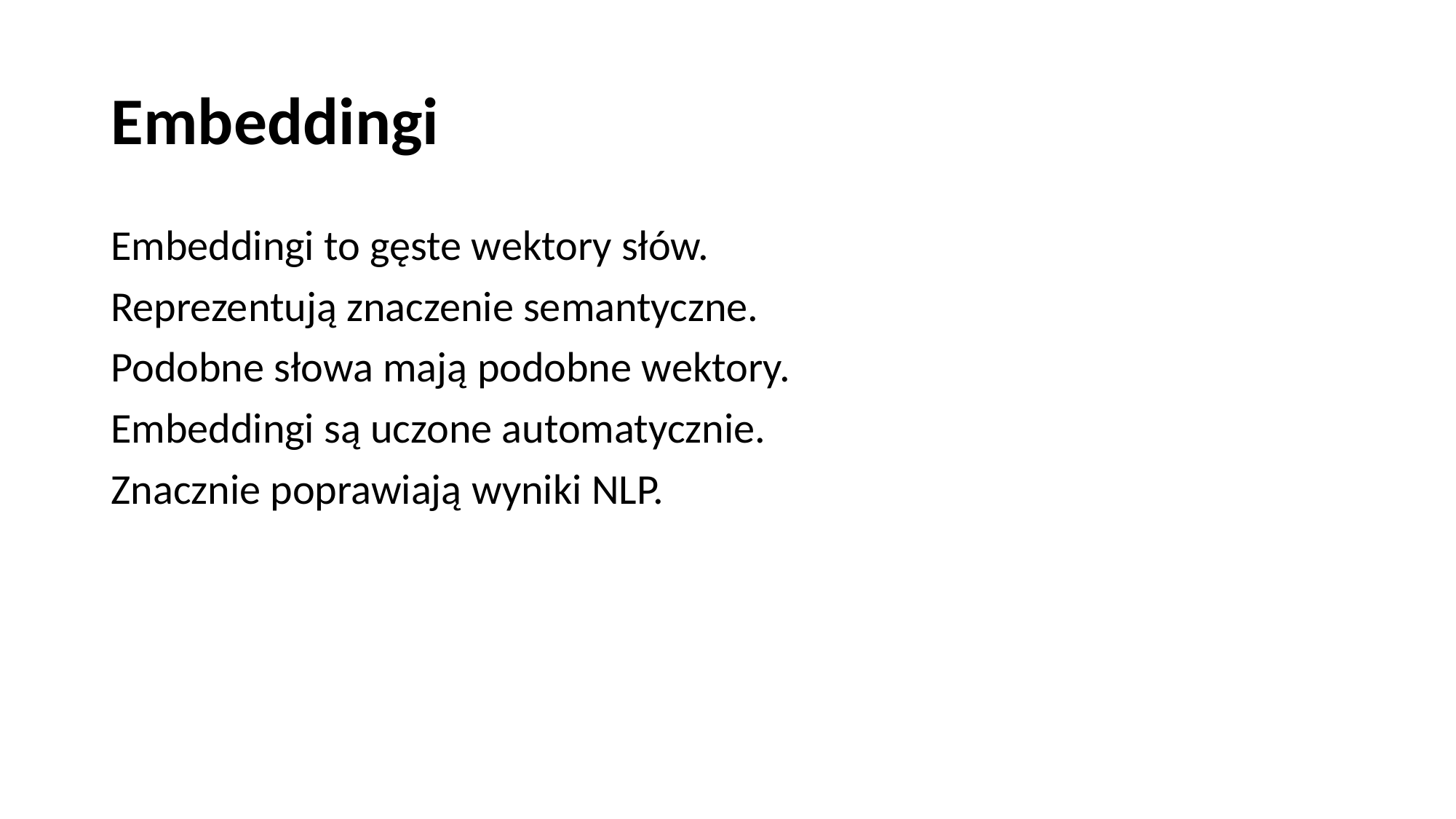

# Embeddingi
Embeddingi to gęste wektory słów.
Reprezentują znaczenie semantyczne.
Podobne słowa mają podobne wektory.
Embeddingi są uczone automatycznie.
Znacznie poprawiają wyniki NLP.